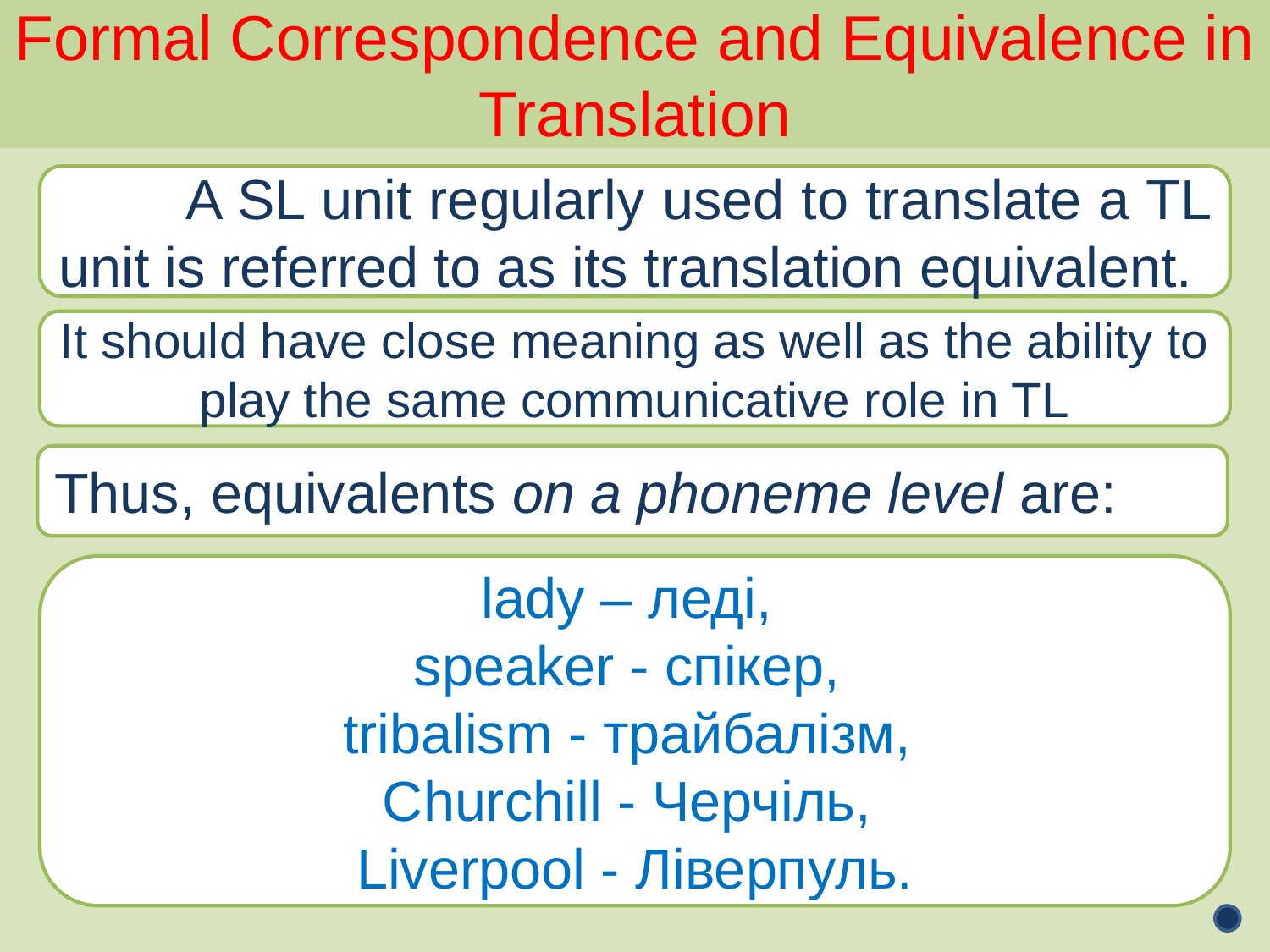

Formal Correspondence and Equivalence in Translation
	A SL unit regularly used to translate a TL unit is referred to as its translation equivalent.
It should have close meaning as well as the ability to play the same communicative role in TL
Thus, equivalents on a phoneme level are:
lady – леді,
speaker - спікер,
tribalism - трайбалізм,
Churchill - Черчіль,
Liverpool - Ліверпуль.